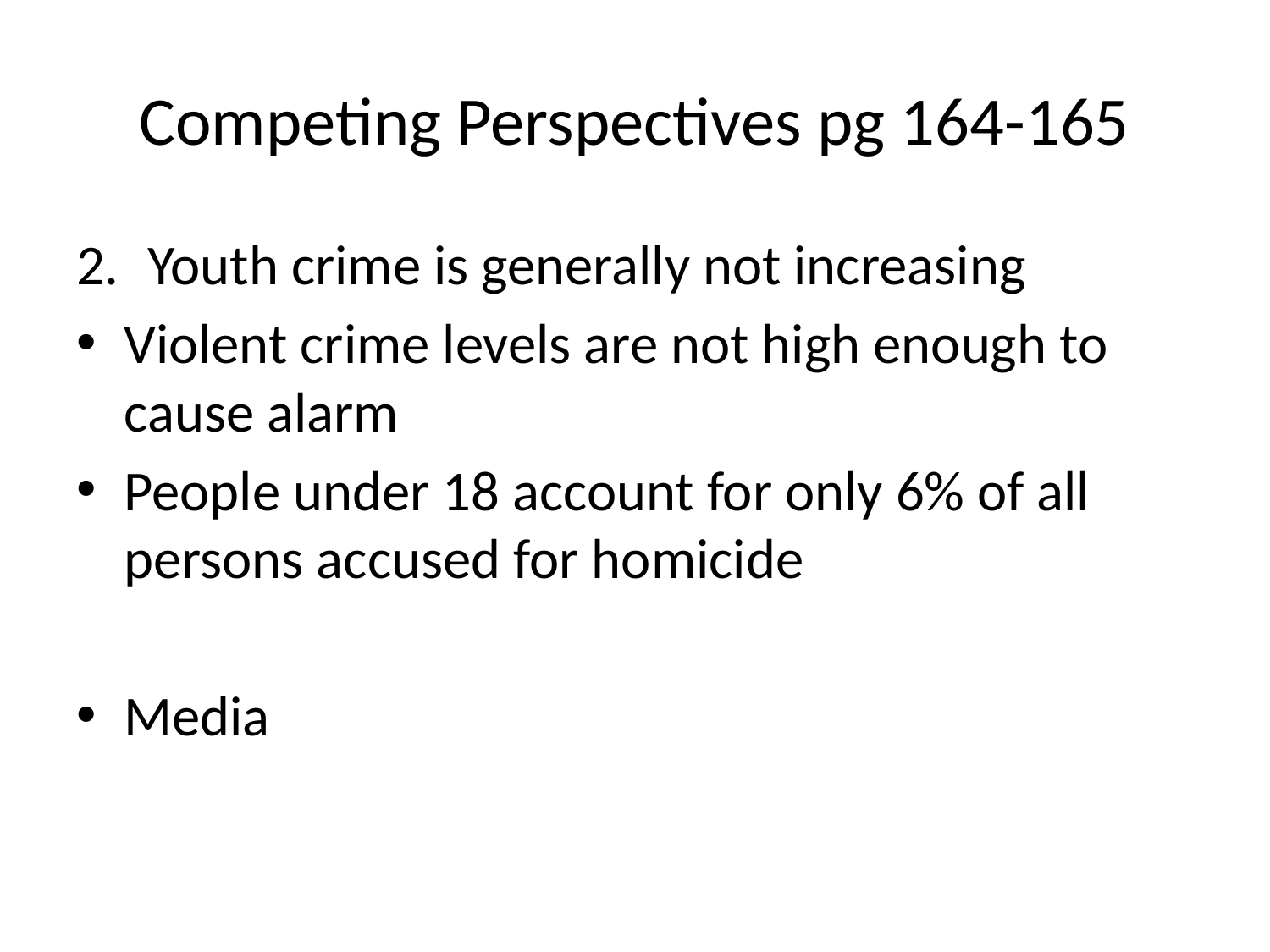

# Competing Perspectives pg 164-165
Youth crime is generally not increasing
Violent crime levels are not high enough to cause alarm
People under 18 account for only 6% of all persons accused for homicide

Media